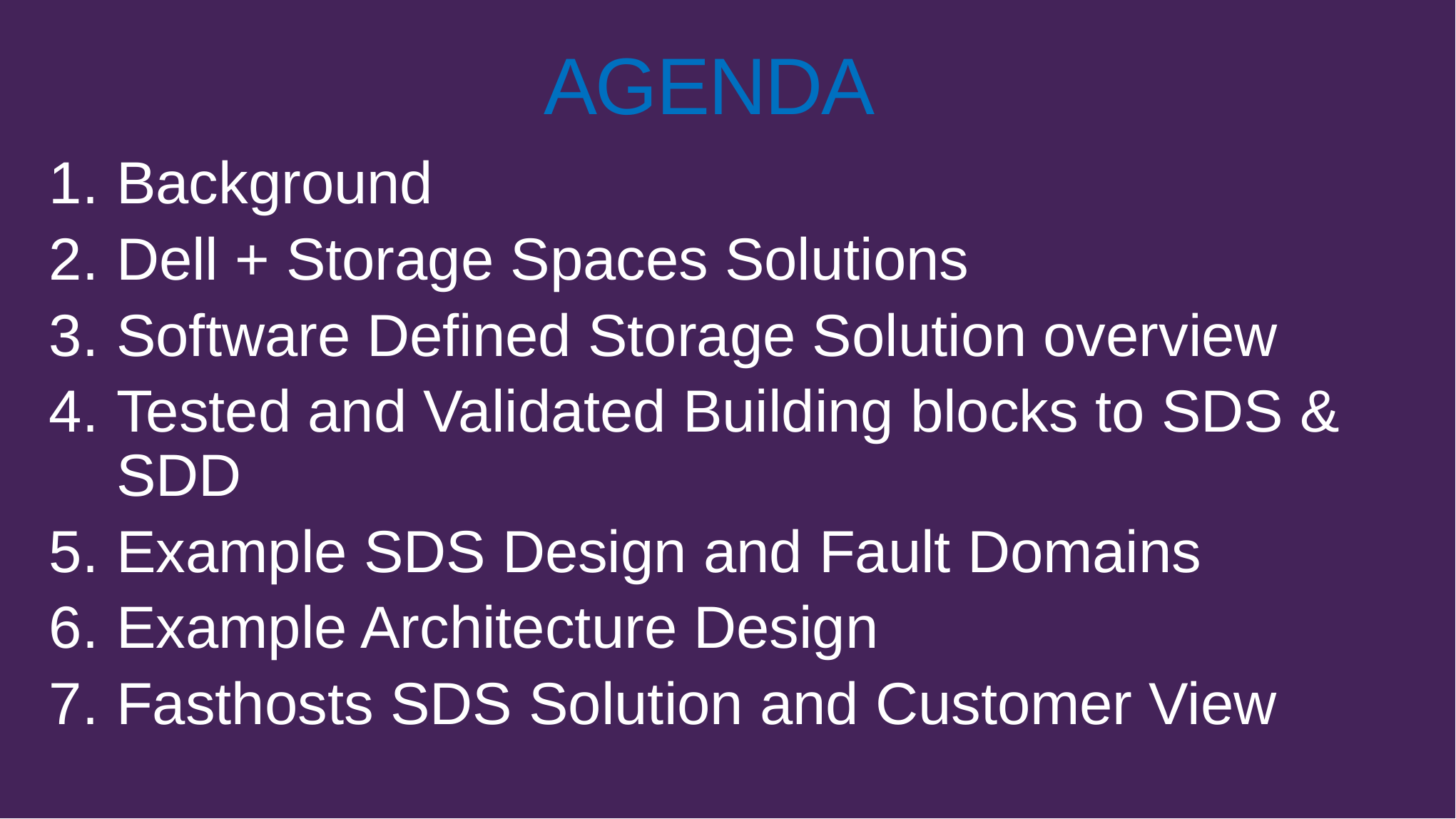

# AGENDA
Background
Dell + Storage Spaces Solutions
Software Defined Storage Solution overview
Tested and Validated Building blocks to SDS & SDD
Example SDS Design and Fault Domains
Example Architecture Design
Fasthosts SDS Solution and Customer View